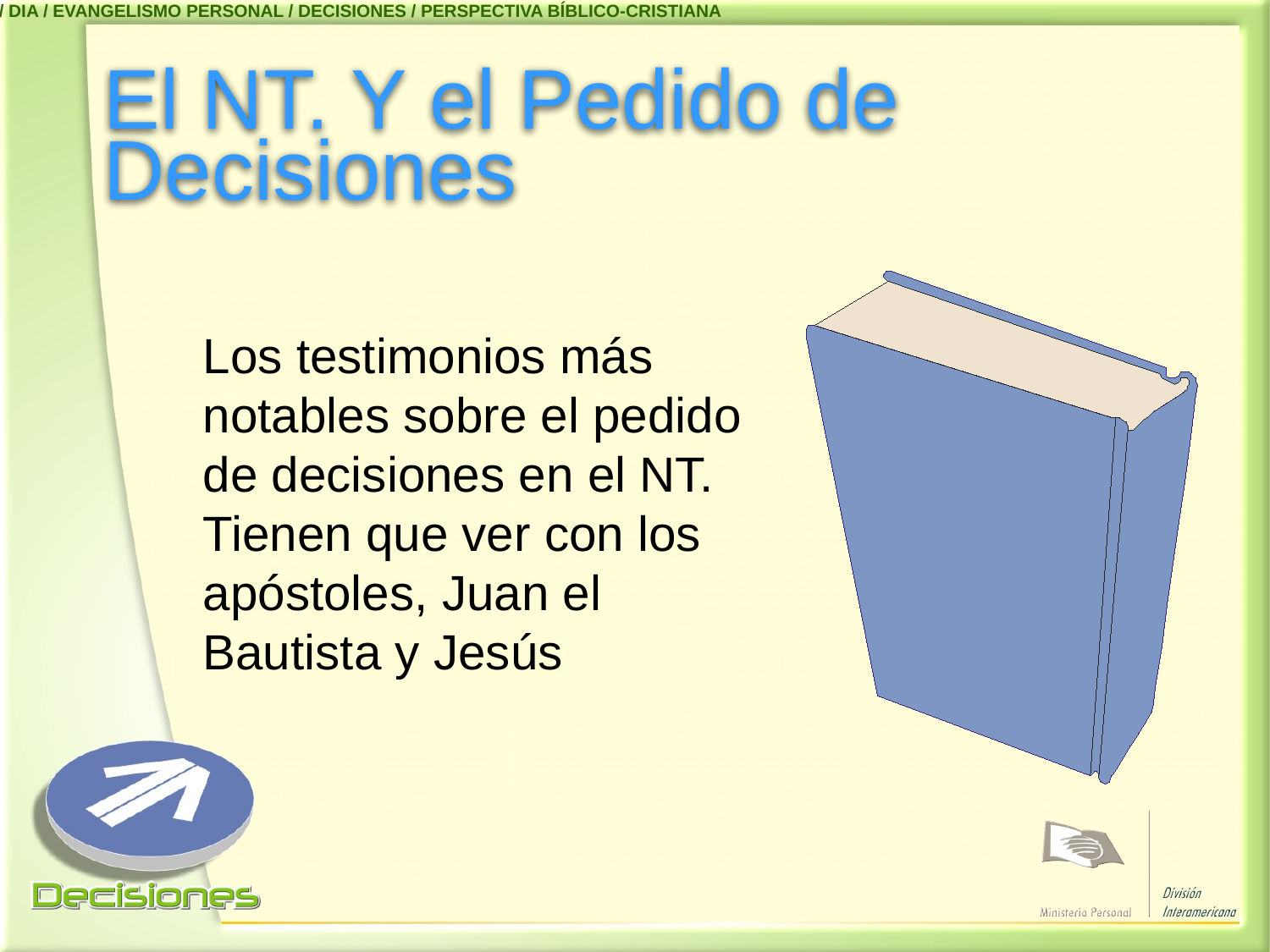

IASD / DIA / EVANGELISMO PERSONAL / DECISIONES / PERSPECTIVA BÍBLICO-CRISTIANA
# El NT. Y el Pedido de Decisiones

Los testimonios más notables sobre el pedido de decisiones en el NT. Tienen que ver con los apóstoles, Juan el Bautista y Jesús